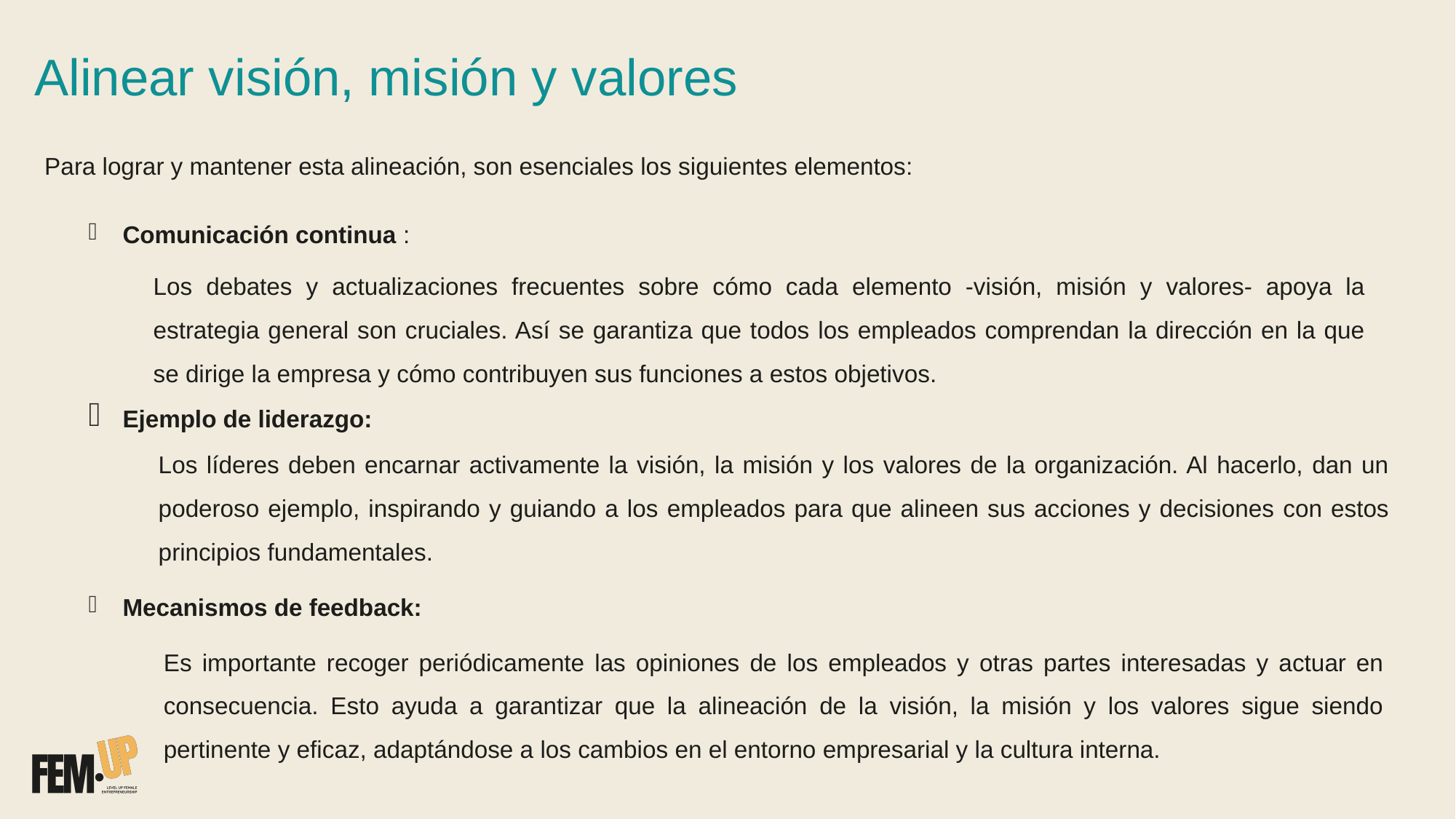

# Alinear visión, misión y valores
Para lograr y mantener esta alineación, son esenciales los siguientes elementos:
Comunicación continua :
Los debates y actualizaciones frecuentes sobre cómo cada elemento -visión, misión y valores- apoya la estrategia general son cruciales. Así se garantiza que todos los empleados comprendan la dirección en la que se dirige la empresa y cómo contribuyen sus funciones a estos objetivos.
Ejemplo de liderazgo:
Los líderes deben encarnar activamente la visión, la misión y los valores de la organización. Al hacerlo, dan un poderoso ejemplo, inspirando y guiando a los empleados para que alineen sus acciones y decisiones con estos principios fundamentales.
Mecanismos de feedback:
Es importante recoger periódicamente las opiniones de los empleados y otras partes interesadas y actuar en consecuencia. Esto ayuda a garantizar que la alineación de la visión, la misión y los valores sigue siendo pertinente y eficaz, adaptándose a los cambios en el entorno empresarial y la cultura interna.